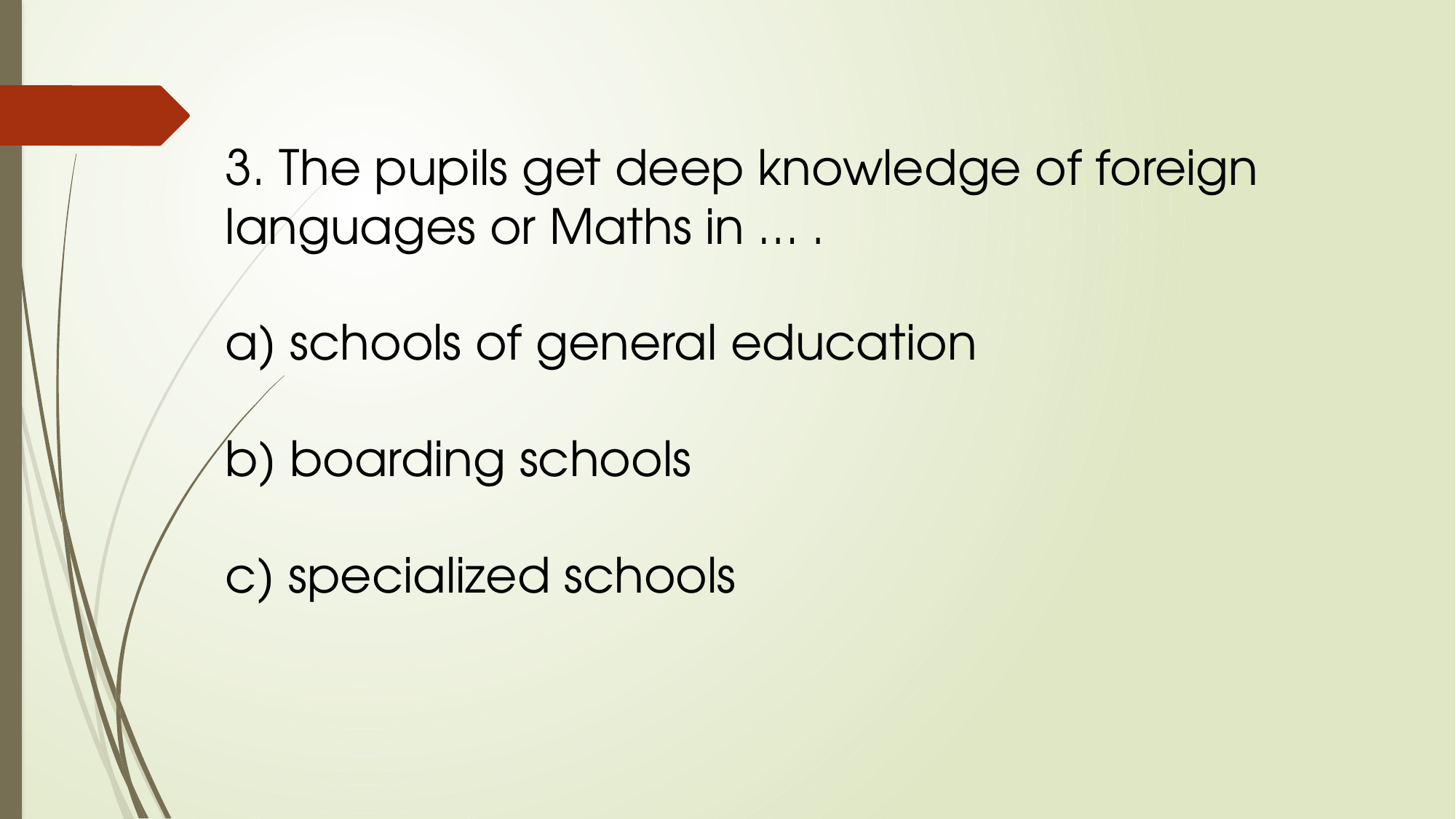

3. The pupils get deep knowledge of foreign languages or Maths in … .

a) schools of general education

b) boarding schools

c) specialized schools